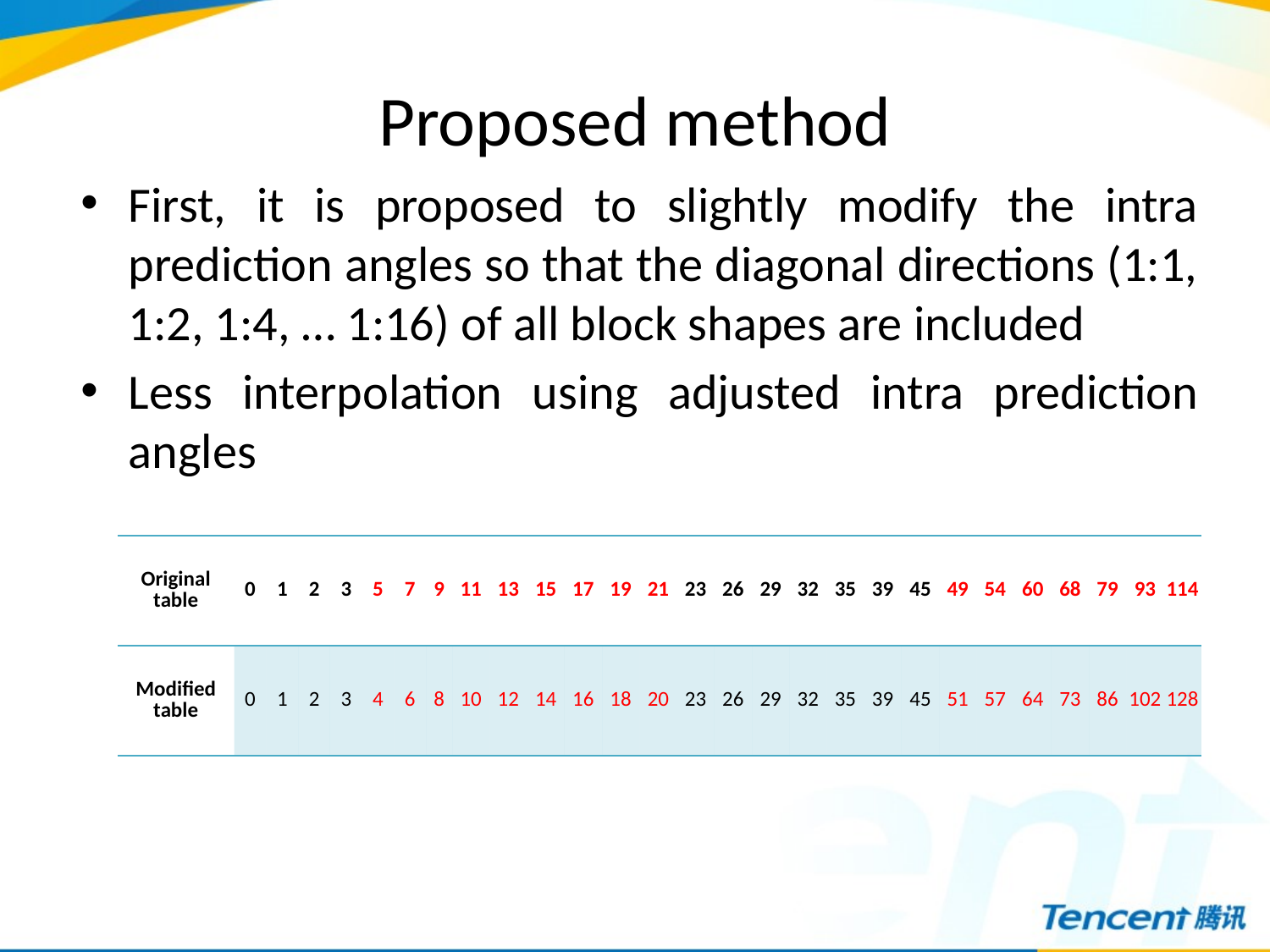

# Proposed method
First, it is proposed to slightly modify the intra prediction angles so that the diagonal directions (1:1, 1:2, 1:4, … 1:16) of all block shapes are included
Less interpolation using adjusted intra prediction angles

| Original table | 0 | 1 | 2 | 3 | 5 | 7 | 9 | 11 | 13 | 15 | 17 | 19 | 21 | 23 | 26 | 29 | 32 | 35 | 39 | 45 | 49 | 54 | 60 | 68 | 79 | 93 | 114 |
| --- | --- | --- | --- | --- | --- | --- | --- | --- | --- | --- | --- | --- | --- | --- | --- | --- | --- | --- | --- | --- | --- | --- | --- | --- | --- | --- | --- |
| Modified table | 0 | 1 | 2 | 3 | 4 | 6 | 8 | 10 | 12 | 14 | 16 | 18 | 20 | 23 | 26 | 29 | 32 | 35 | 39 | 45 | 51 | 57 | 64 | 73 | 86 | 102 | 128 |